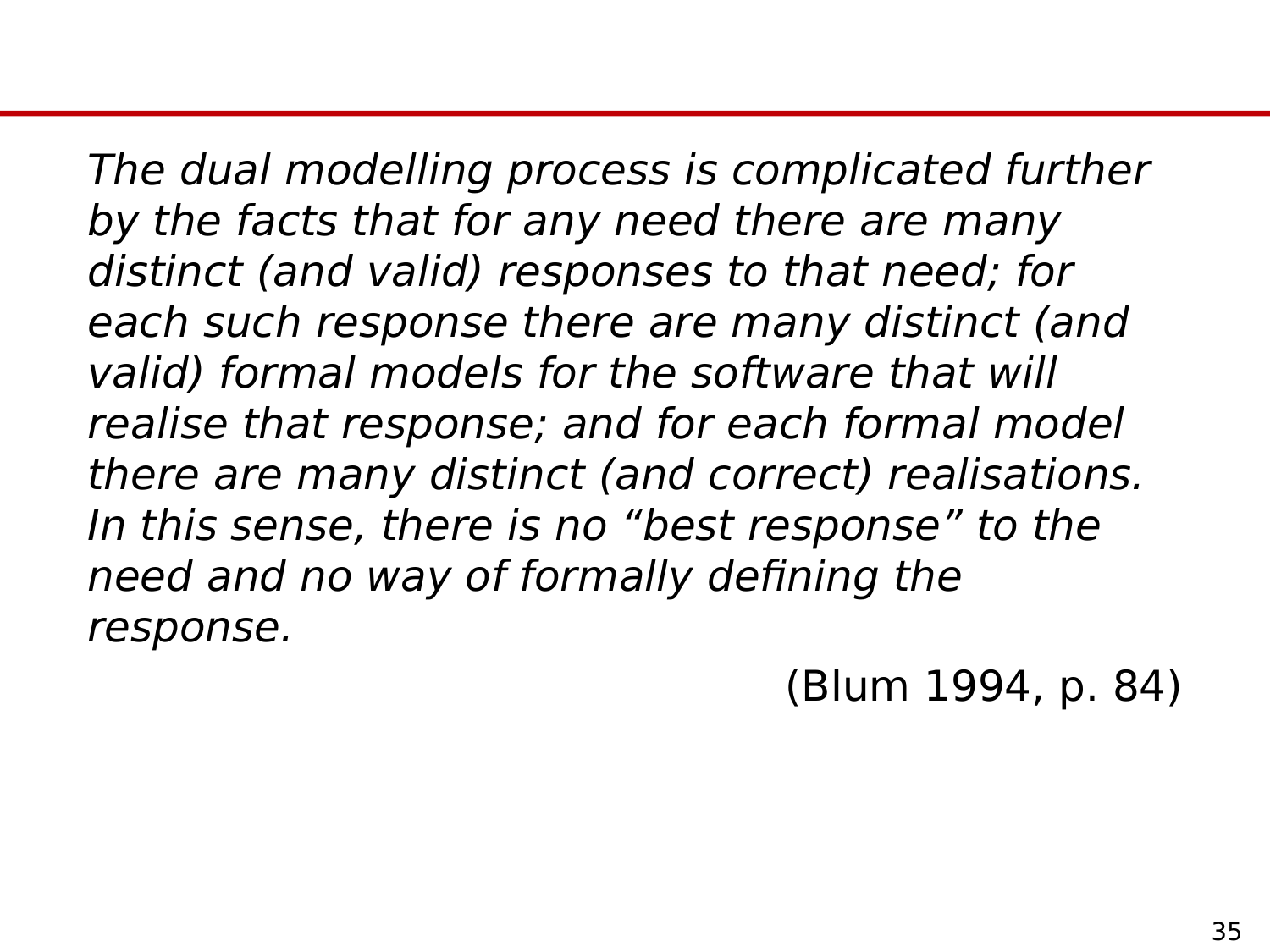

#
The dual modelling process is complicated further by the facts that for any need there are many distinct (and valid) responses to that need; for each such response there are many distinct (and valid) formal models for the software that will realise that response; and for each formal model there are many distinct (and correct) realisations. In this sense, there is no “best response” to the need and no way of formally defining the response.
 (Blum 1994, p. 84)
35